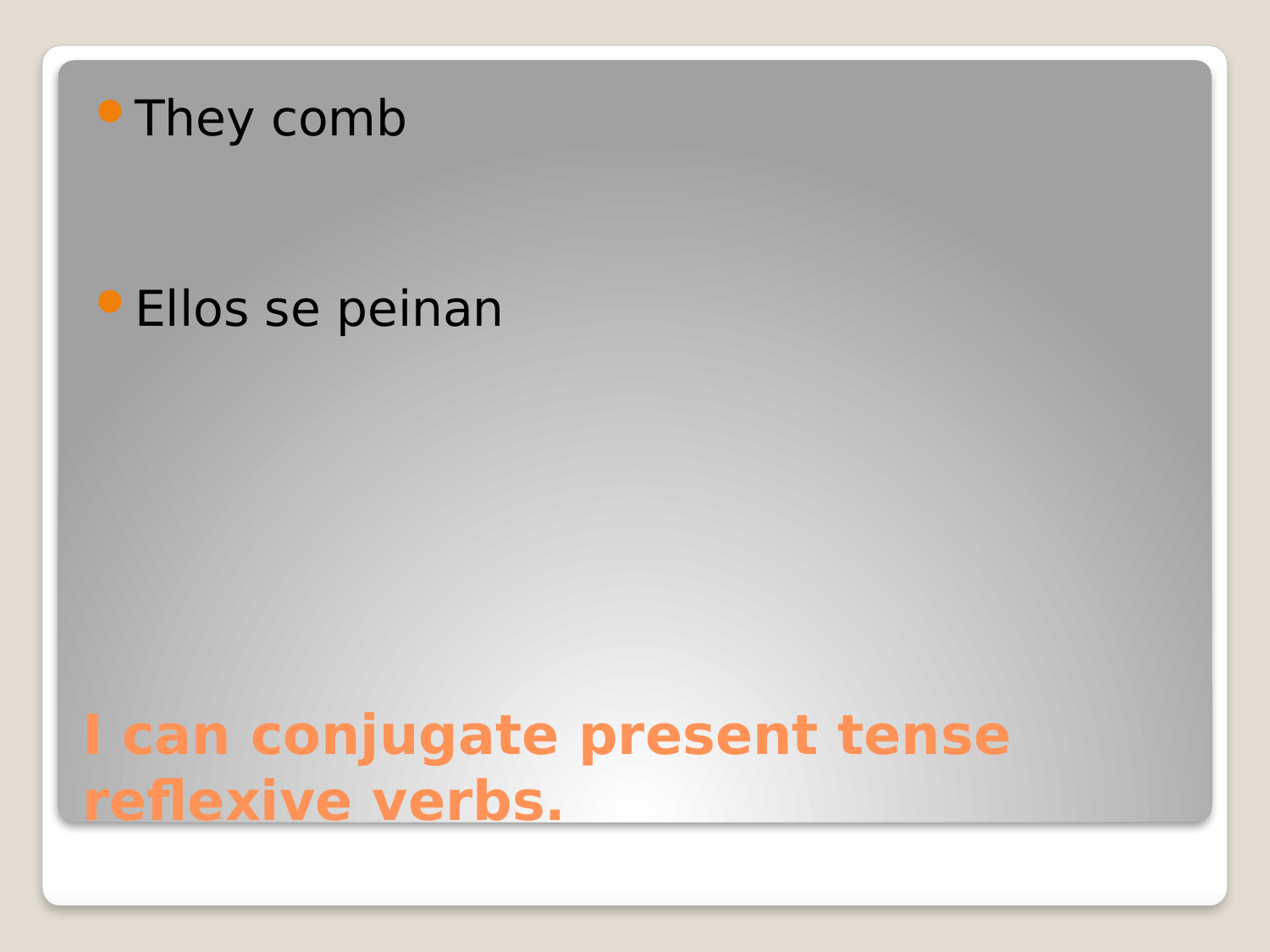

They comb

Ellos se peinan
# I can conjugate present tense reflexive verbs.